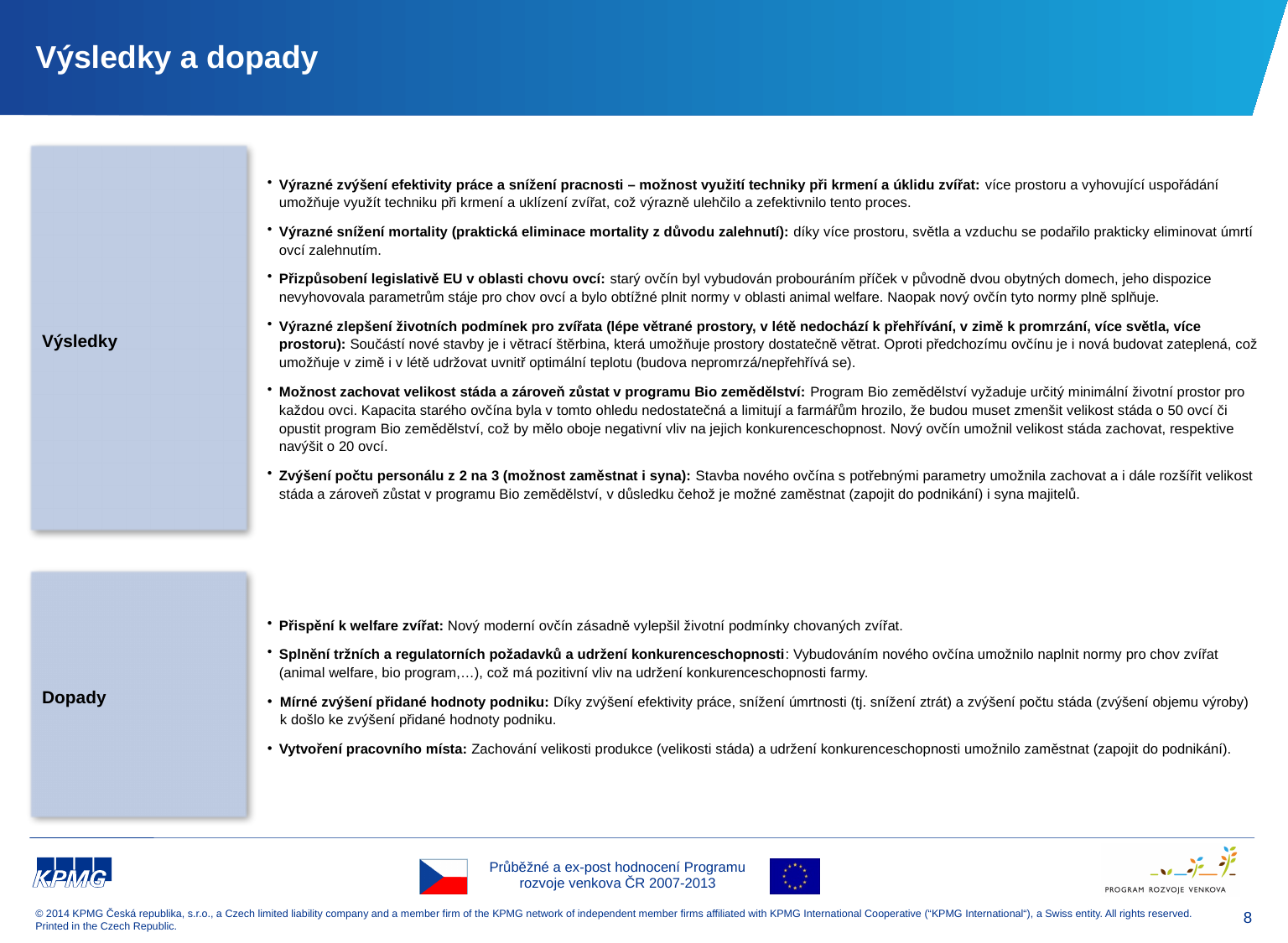

# Výsledky a dopady
Výrazné zvýšení efektivity práce a snížení pracnosti – možnost využití techniky při krmení a úklidu zvířat: více prostoru a vyhovující uspořádání umožňuje využít techniku při krmení a uklízení zvířat, což výrazně ulehčilo a zefektivnilo tento proces.
Výrazné snížení mortality (praktická eliminace mortality z důvodu zalehnutí): díky více prostoru, světla a vzduchu se podařilo prakticky eliminovat úmrtí ovcí zalehnutím.
Přizpůsobení legislativě EU v oblasti chovu ovcí: starý ovčín byl vybudován probouráním příček v původně dvou obytných domech, jeho dispozice nevyhovovala parametrům stáje pro chov ovcí a bylo obtížné plnit normy v oblasti animal welfare. Naopak nový ovčín tyto normy plně splňuje.
Výrazné zlepšení životních podmínek pro zvířata (lépe větrané prostory, v létě nedochází k přehřívání, v zimě k promrzání, více světla, více prostoru): Součástí nové stavby je i větrací štěrbina, která umožňuje prostory dostatečně větrat. Oproti předchozímu ovčínu je i nová budovat zateplená, což umožňuje v zimě i v létě udržovat uvnitř optimální teplotu (budova nepromrzá/nepřehřívá se).
Možnost zachovat velikost stáda a zároveň zůstat v programu Bio zemědělství: Program Bio zemědělství vyžaduje určitý minimální životní prostor pro každou ovci. Kapacita starého ovčína byla v tomto ohledu nedostatečná a limitují a farmářům hrozilo, že budou muset zmenšit velikost stáda o 50 ovcí či opustit program Bio zemědělství, což by mělo oboje negativní vliv na jejich konkurenceschopnost. Nový ovčín umožnil velikost stáda zachovat, respektive navýšit o 20 ovcí.
Zvýšení počtu personálu z 2 na 3 (možnost zaměstnat i syna): Stavba nového ovčína s potřebnými parametry umožnila zachovat a i dále rozšířit velikost stáda a zároveň zůstat v programu Bio zemědělství, v důsledku čehož je možné zaměstnat (zapojit do podnikání) i syna majitelů.
Výsledky

Dopady
Přispění k welfare zvířat: Nový moderní ovčín zásadně vylepšil životní podmínky chovaných zvířat.
Splnění tržních a regulatorních požadavků a udržení konkurenceschopnosti: Vybudováním nového ovčína umožnilo naplnit normy pro chov zvířat (animal welfare, bio program,…), což má pozitivní vliv na udržení konkurenceschopnosti farmy.
Mírné zvýšení přidané hodnoty podniku: Díky zvýšení efektivity práce, snížení úmrtnosti (tj. snížení ztrát) a zvýšení počtu stáda (zvýšení objemu výroby) k došlo ke zvýšení přidané hodnoty podniku.
Vytvoření pracovního místa: Zachování velikosti produkce (velikosti stáda) a udržení konkurenceschopnosti umožnilo zaměstnat (zapojit do podnikání).